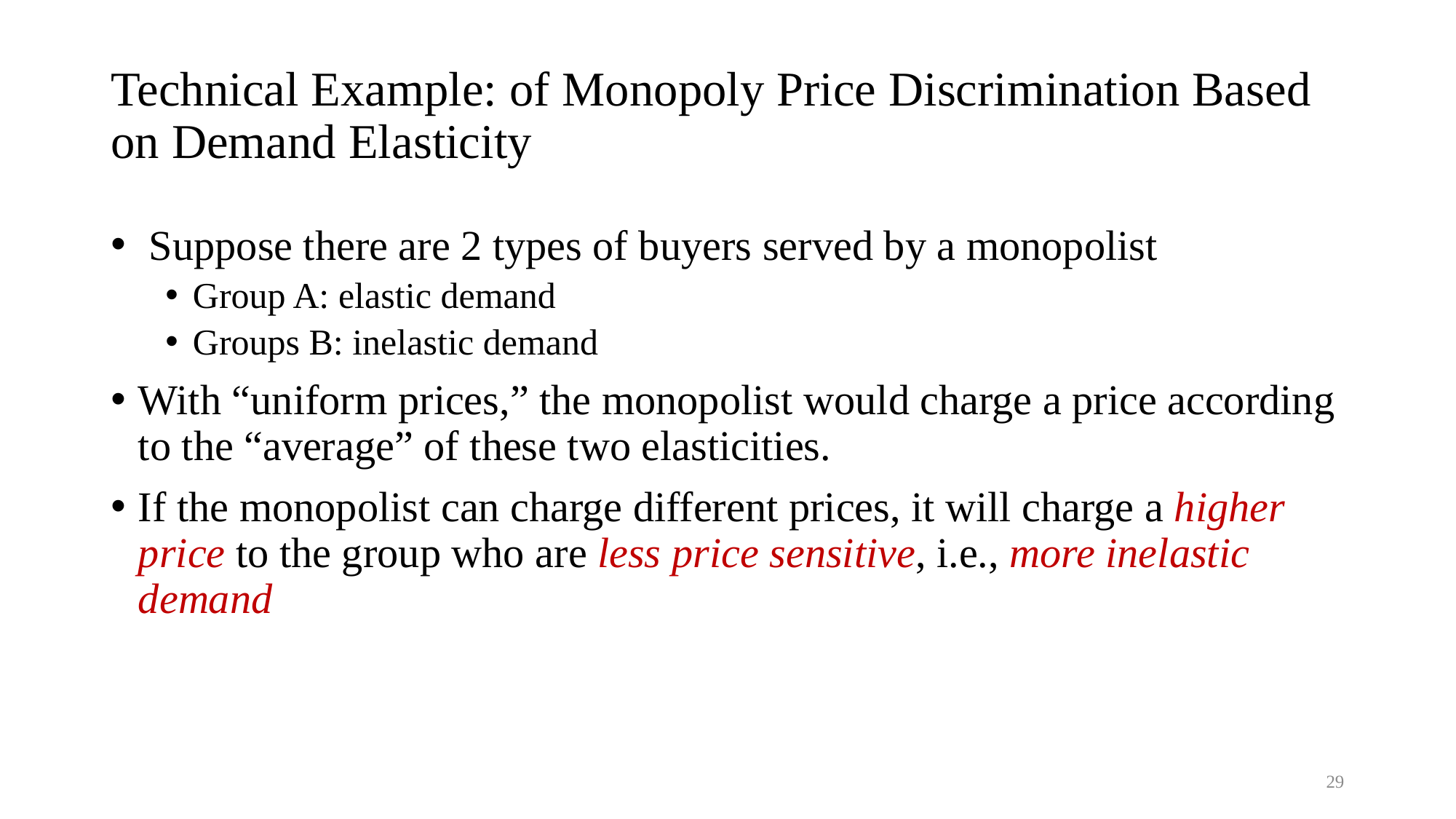

# Technical Example: of Monopoly Price Discrimination Based on Demand Elasticity
 Suppose there are 2 types of buyers served by a monopolist
Group A: elastic demand
Groups B: inelastic demand
With “uniform prices,” the monopolist would charge a price according to the “average” of these two elasticities.
If the monopolist can charge different prices, it will charge a higher price to the group who are less price sensitive, i.e., more inelastic demand

29